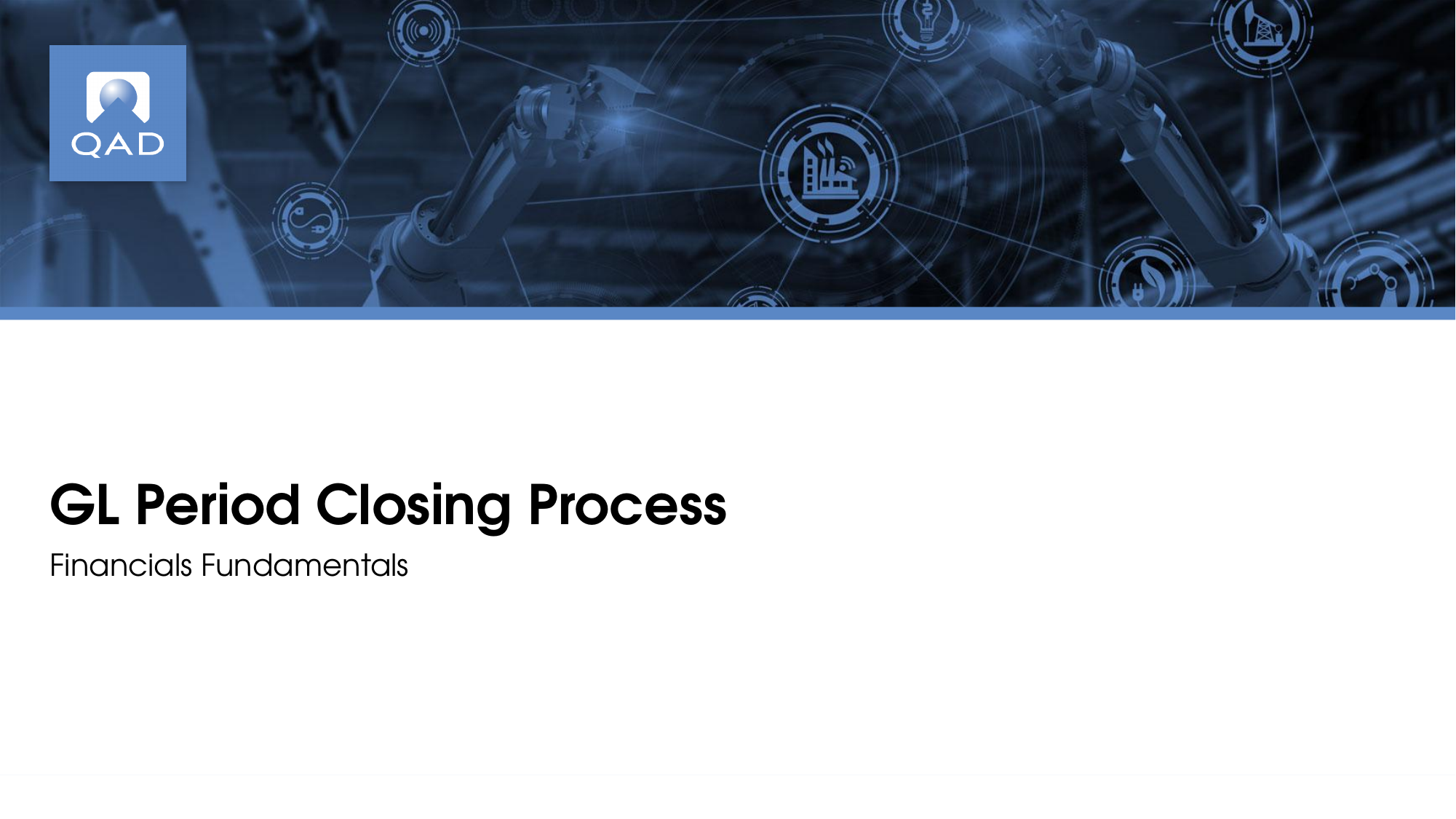

# GL Period Closing Process
Financials Fundamentals
1